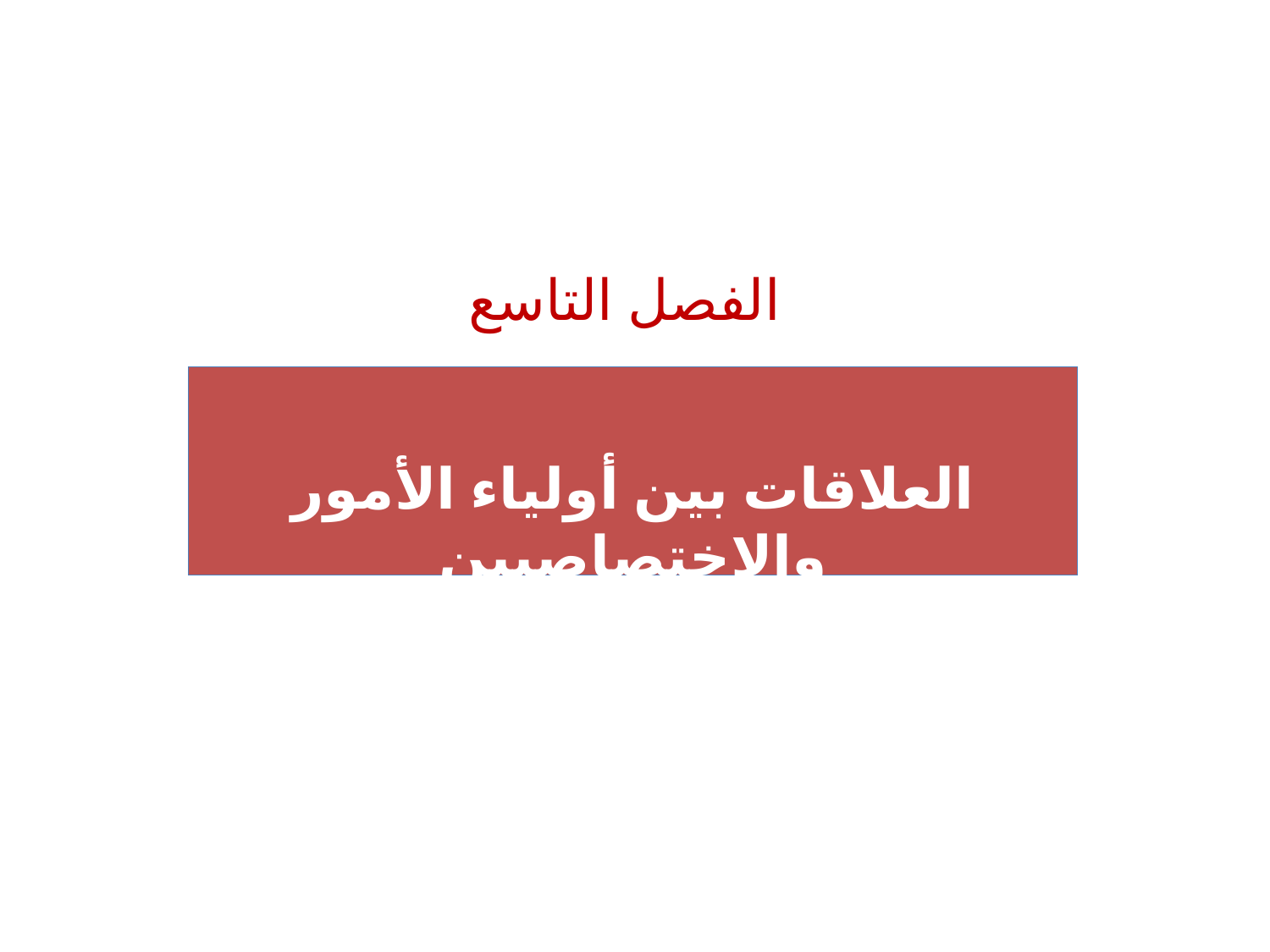

# الفصل التاسع

العلاقات بين أولياء الأمور والاختصاصيين